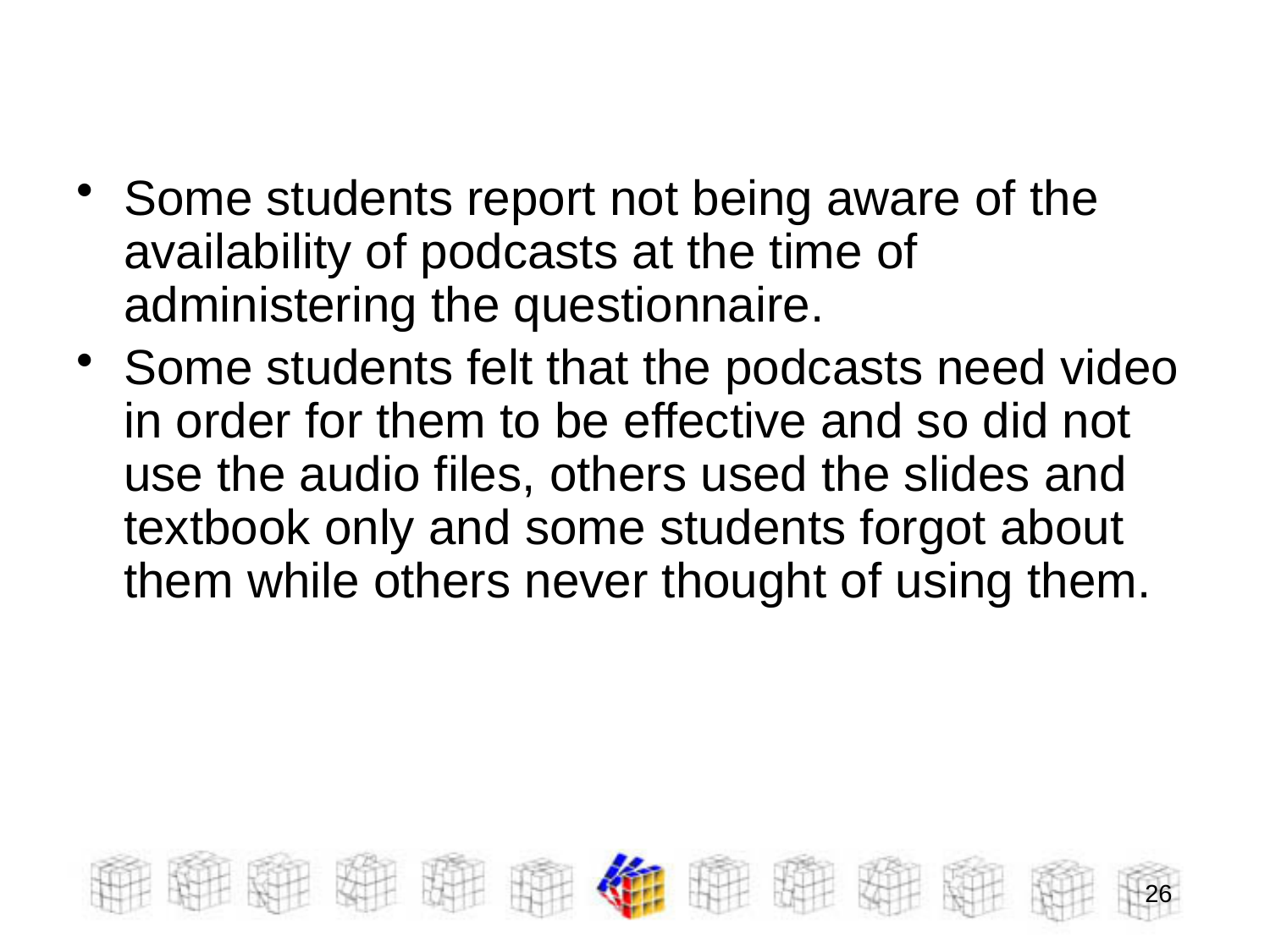

Some students report not being aware of the availability of podcasts at the time of administering the questionnaire.
Some students felt that the podcasts need video in order for them to be effective and so did not use the audio files, others used the slides and textbook only and some students forgot about them while others never thought of using them.

26